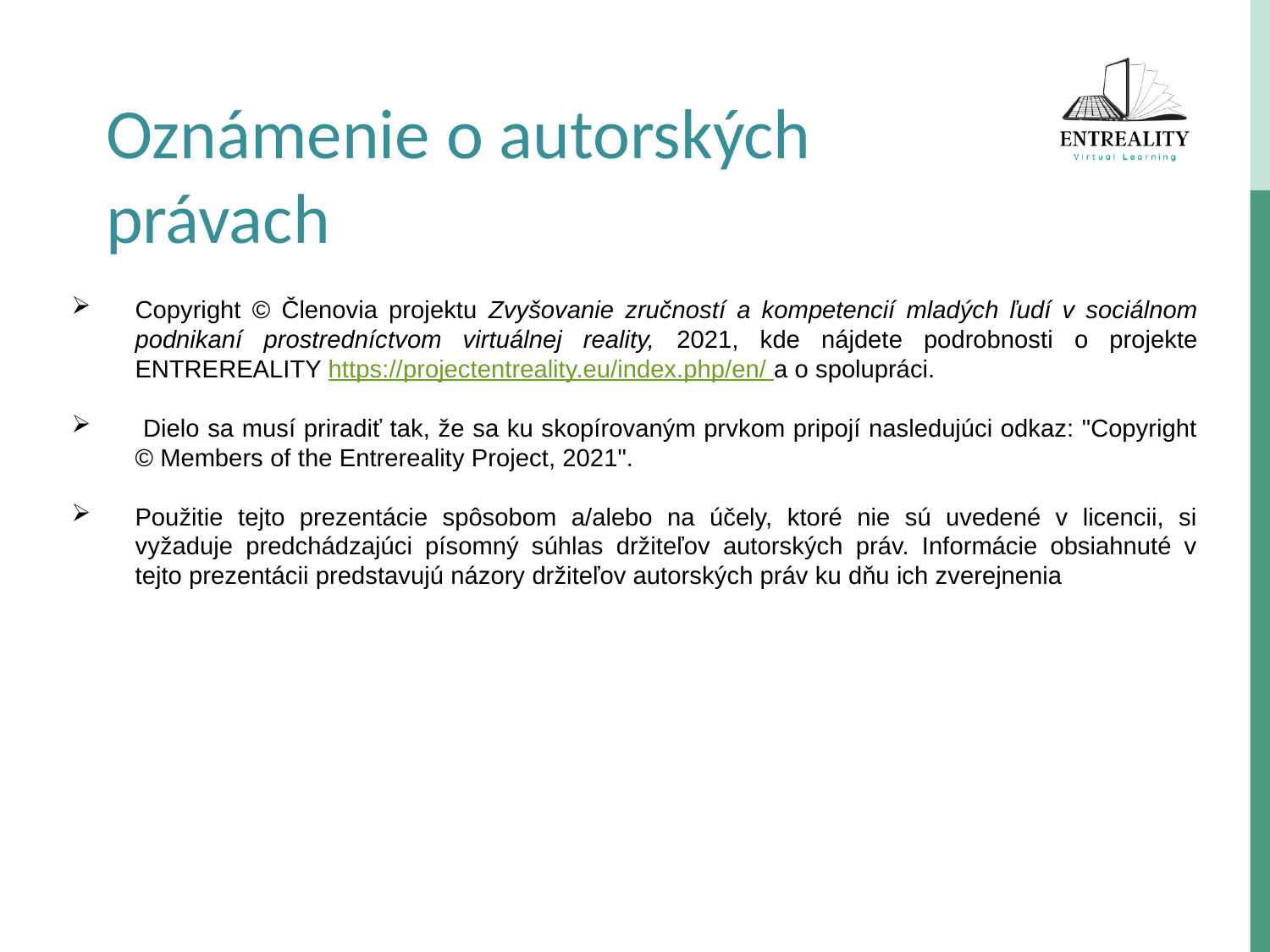

Oznámenie o autorských právach

Copyright © Členovia projektu Zvyšovanie zručností a kompetencií mladých ľudí v sociálnom podnikaní prostredníctvom virtuálnej reality, 2021, kde nájdete podrobnosti o projekte ENTREREALITY https://projectentreality.eu/index.php/en/ a o spolupráci.

 Dielo sa musí priradiť tak, že sa ku skopírovaným prvkom pripojí nasledujúci odkaz: "Copyright © Members of the Entrereality Project, 2021".

Použitie tejto prezentácie spôsobom a/alebo na účely, ktoré nie sú uvedené v licencii, si vyžaduje predchádzajúci písomný súhlas držiteľov autorských práv. Informácie obsiahnuté v tejto prezentácii predstavujú názory držiteľov autorských práv ku dňu ich zverejnenia